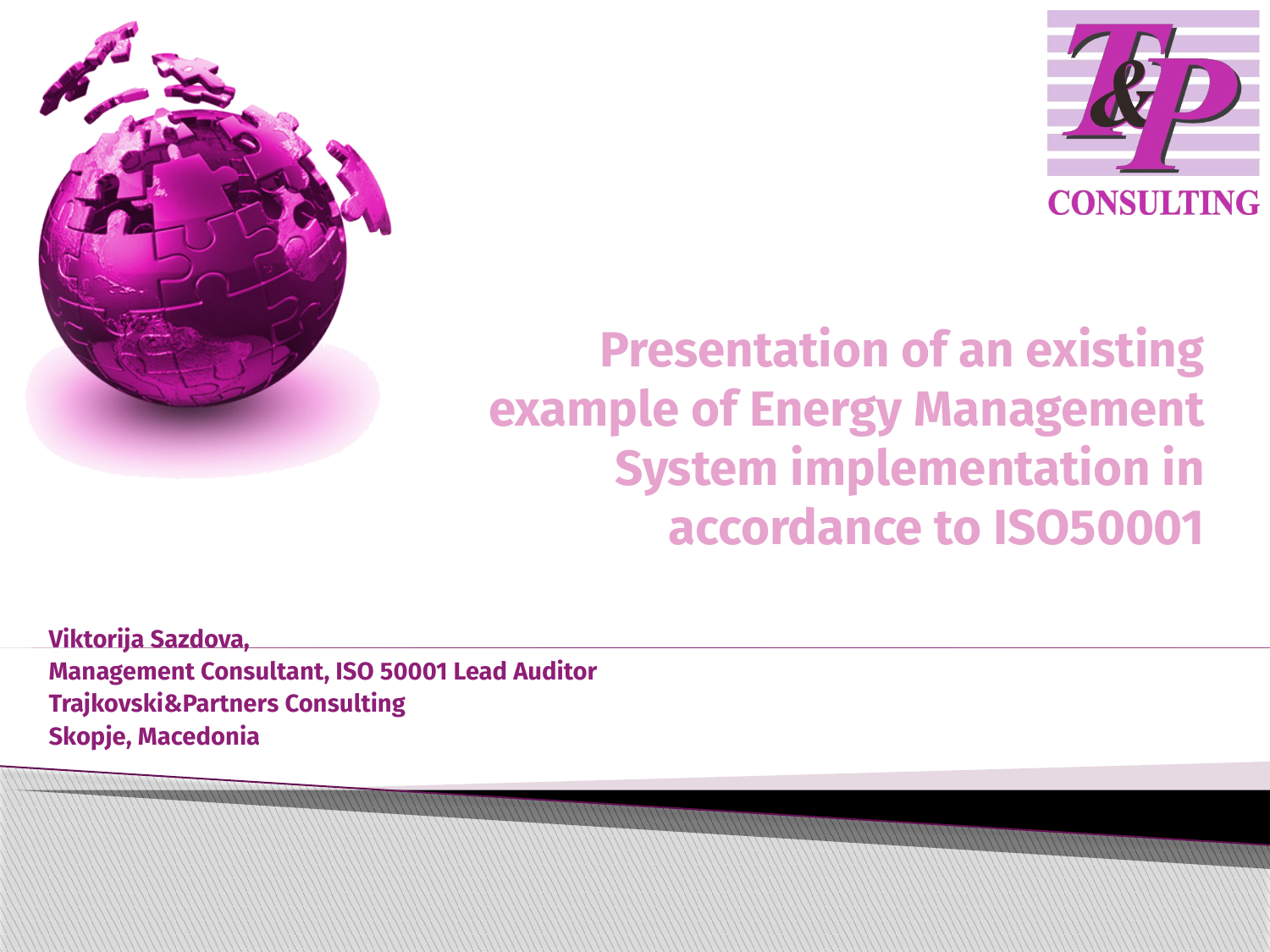

# Presentation of an existing example of Energy Management System implementation in accordance to ISO50001
Viktorija Sazdova,
Management Consultant, ISO 50001 Lead Auditor
Trajkovski&Partners Consulting
Skopje, Macedonia